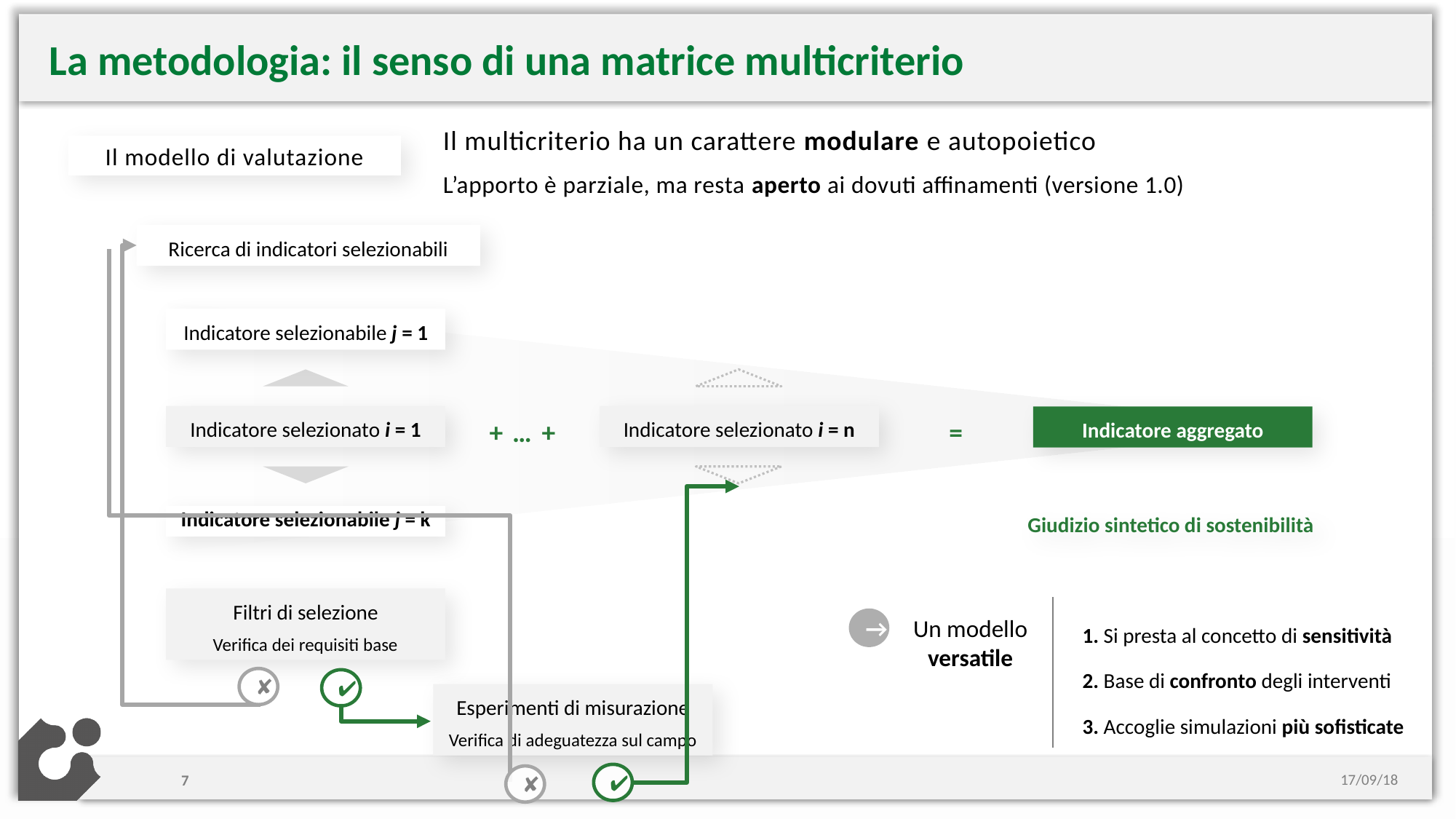

La metodologia: il senso di una matrice multicriterio
Il multicriterio ha un carattere modulare e autopoietico
L’apporto è parziale, ma resta aperto ai dovuti affinamenti (versione 1.0)
Il modello di valutazione
Ricerca di indicatori selezionabili

Indicatore selezionabile j = 1

Indicatore selezionato i = 1

Indicatore selezionabile j = k

Indicatore selezionato i = n

Indicatore aggregato
=
+ … +
Giudizio sintetico di sostenibilità
Filtri di selezione
Verifica dei requisiti base
1. Si presta al concetto di sensitività
2. Base di confronto degli interventi
3. Accoglie simulazioni più sofisticate
Un modello versatile
→
✘
✔
Esperimenti di misurazione
Verifica di adeguatezza sul campo
✔
17/09/18

7
✘